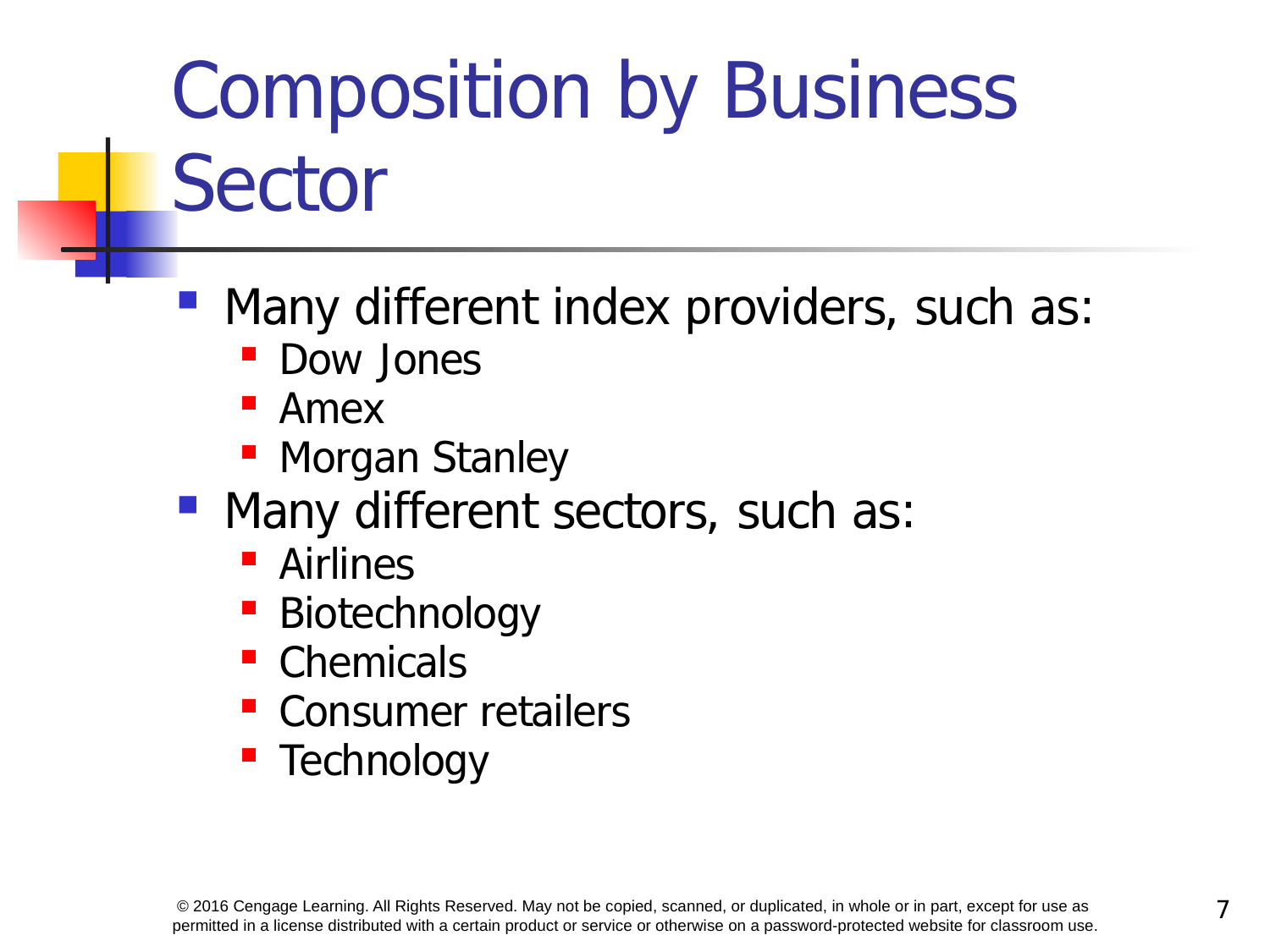

# Composition by Business Sector
Many different index providers, such as:
Dow Jones
Amex
Morgan Stanley
Many different sectors, such as:
Airlines
Biotechnology
Chemicals
Consumer retailers
Technology
7